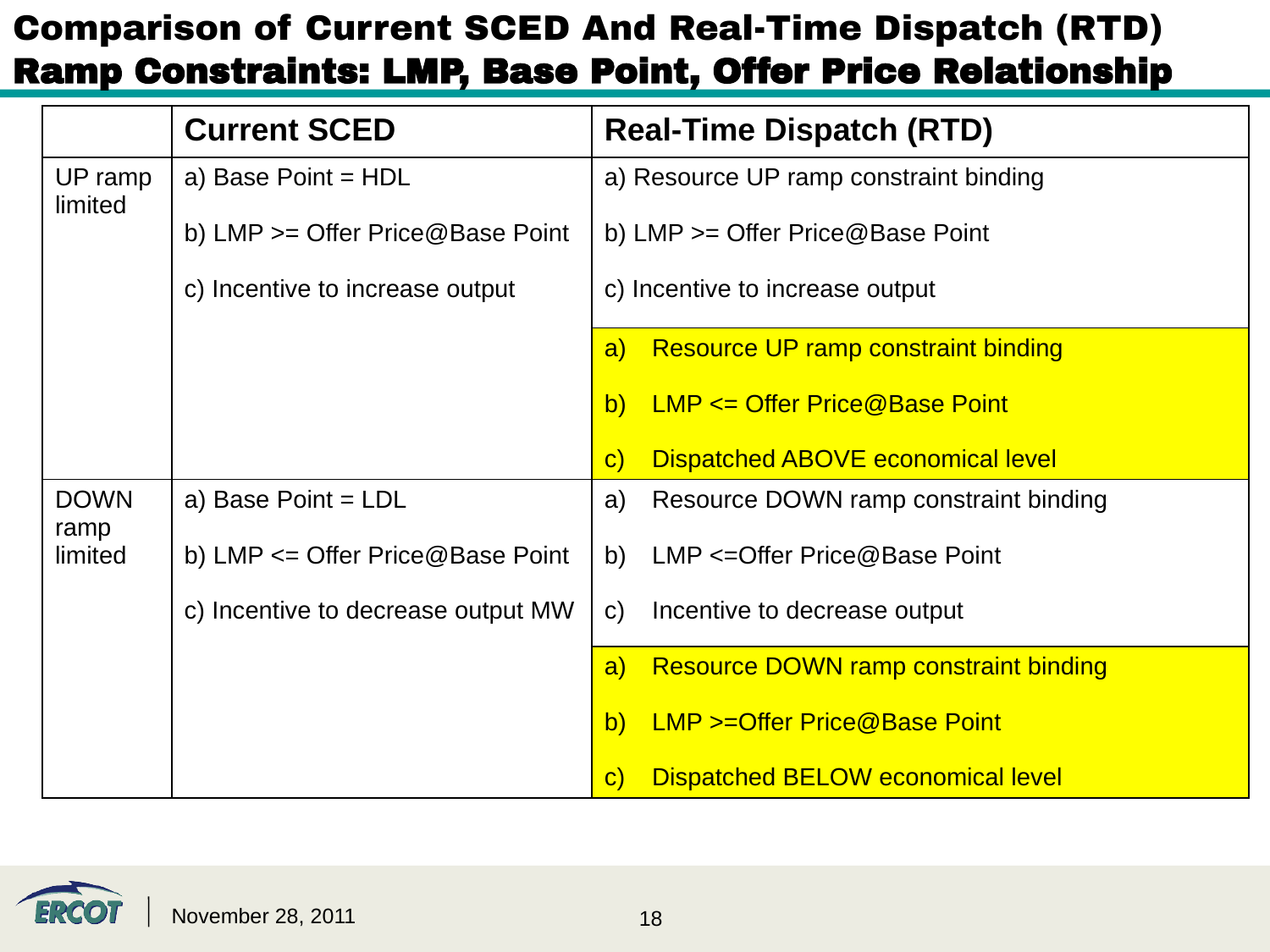

Comparison of Current SCED And Real-Time Dispatch (RTD)
Ramp Constraints: LMP, Base Point, Offer Price Relationship

|  | Current SCED | Real-Time Dispatch (RTD) |
| --- | --- | --- |
| UP ramp limited | a) Base Point = HDL b) LMP >= Offer Price@Base Point c) Incentive to increase output | a) Resource UP ramp constraint binding b) LMP >= Offer Price@Base Point c) Incentive to increase output |
|  |  | Resource UP ramp constraint binding LMP <= Offer Price@Base Point Dispatched ABOVE economical level |
| DOWN ramp limited | a) Base Point = LDL b) LMP <= Offer Price@Base Point c) Incentive to decrease output MW | Resource DOWN ramp constraint binding LMP <=Offer Price@Base Point Incentive to decrease output |
|  |  | Resource DOWN ramp constraint binding LMP >=Offer Price@Base Point Dispatched BELOW economical level |

November 28, 2011